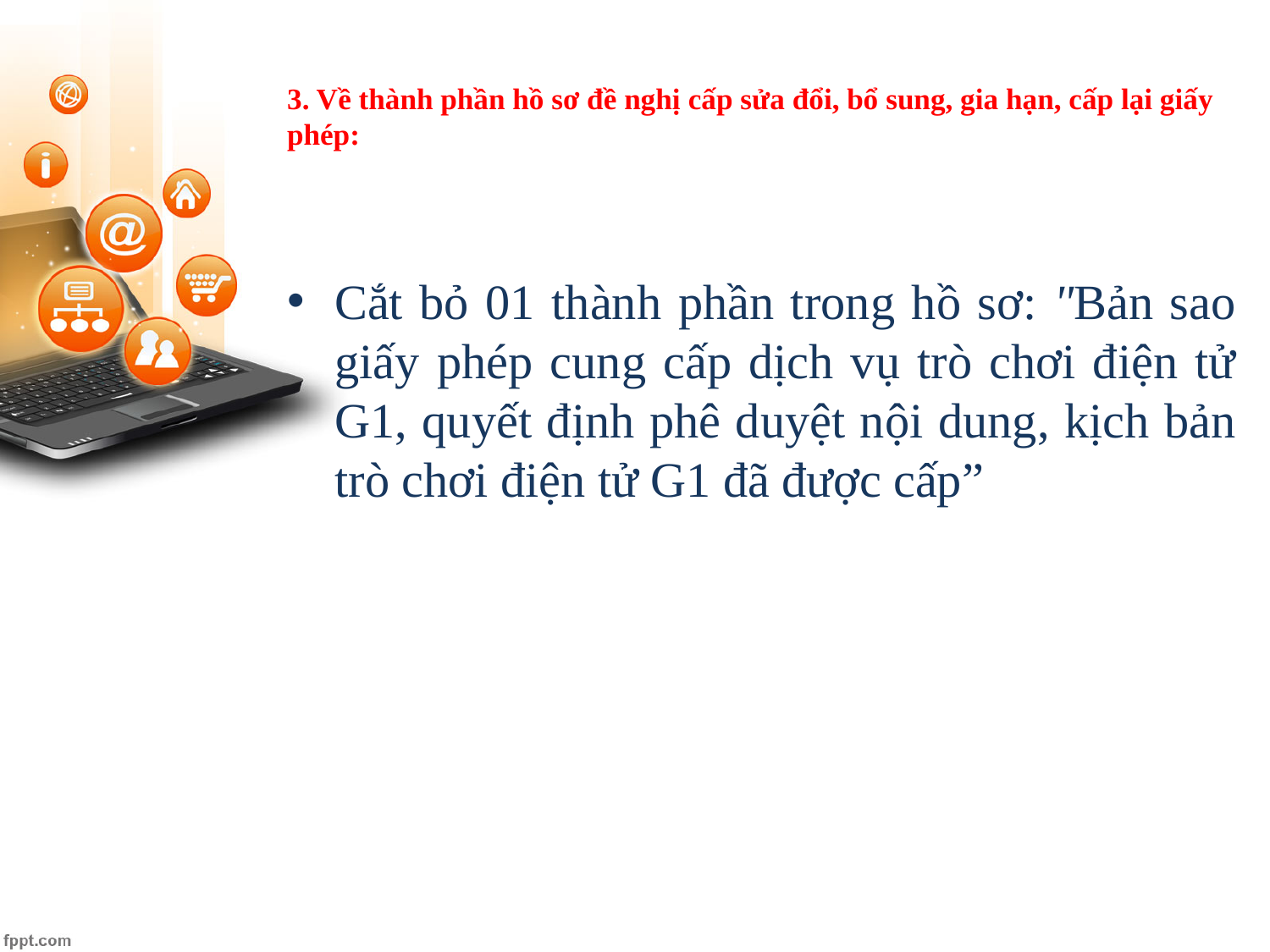

# 3. Về thành phần hồ sơ đề nghị cấp sửa đổi, bổ sung, gia hạn, cấp lại giấy phép:
Cắt bỏ 01 thành phần trong hồ sơ: "Bản sao giấy phép cung cấp dịch vụ trò chơi điện tử G1, quyết định phê duyệt nội dung, kịch bản trò chơi điện tử G1 đã được cấp”